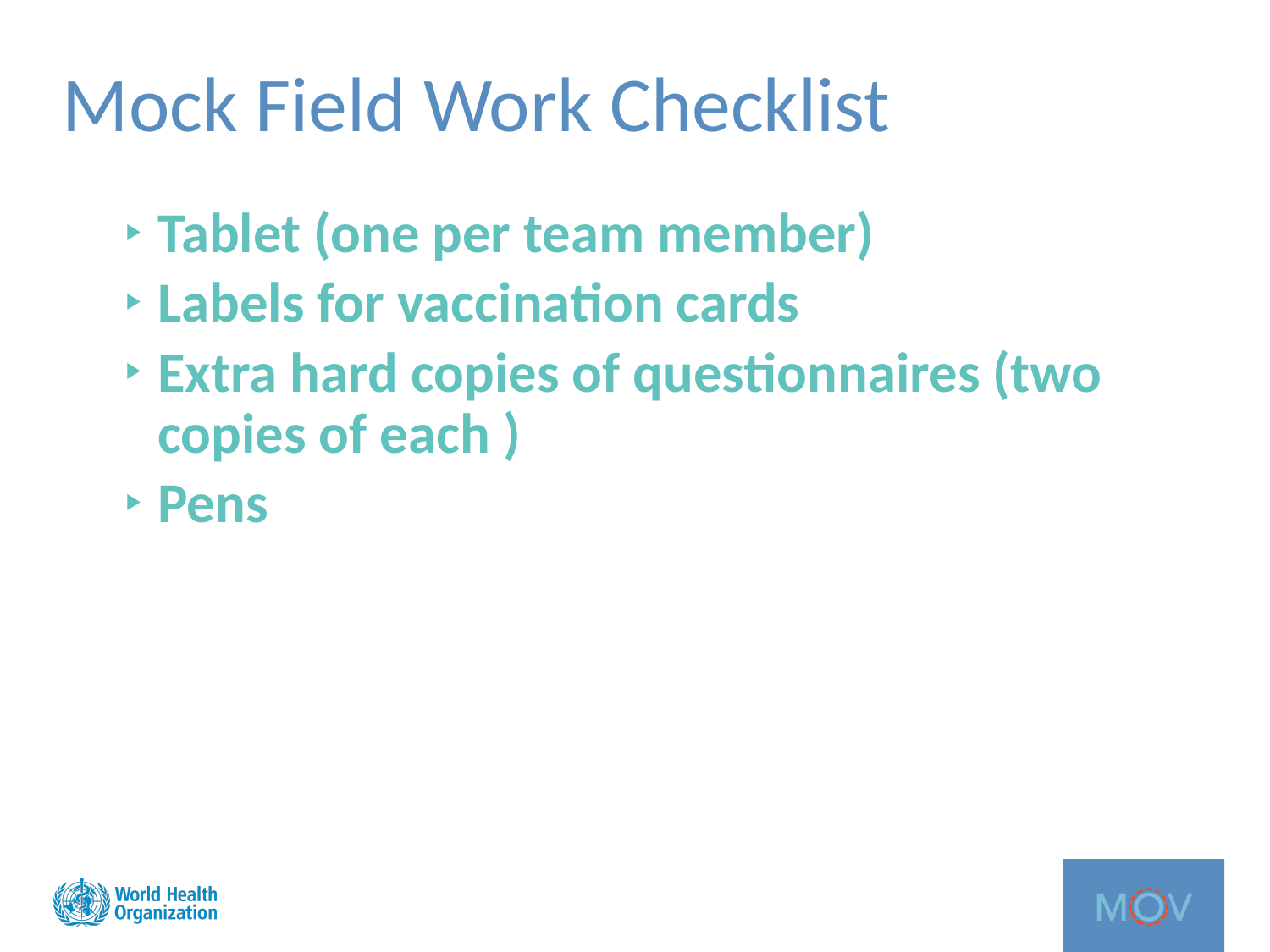

# Mock Field Work Checklist
Tablet (one per team member)
Labels for vaccination cards
Extra hard copies of questionnaires (two copies of each )
Pens